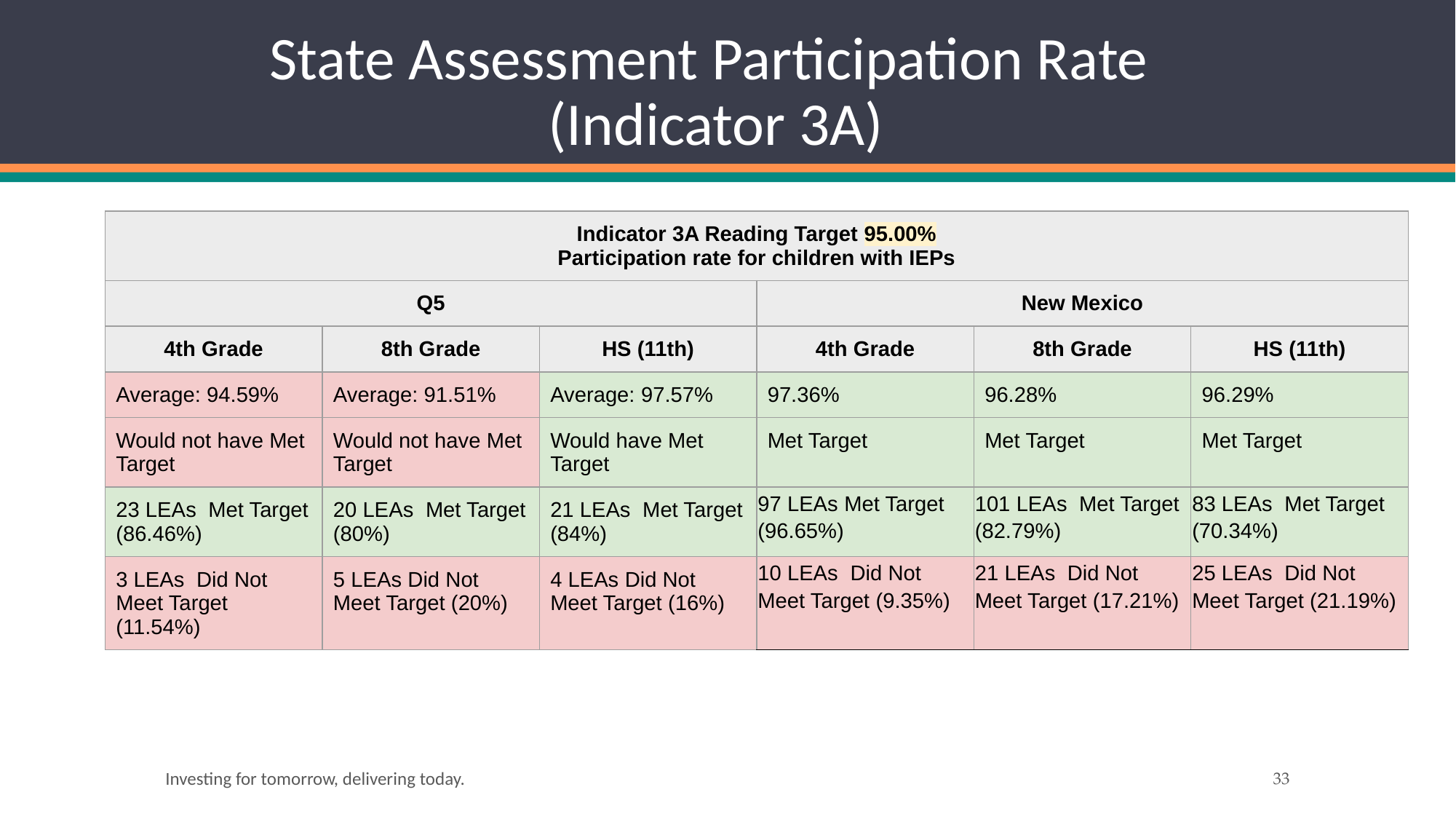

# State Assessment Participation Rate (Indicator 3A)
| Indicator 3A Reading Target 95.00% Participation rate for children with IEPs |  |  |  |  |  |
| --- | --- | --- | --- | --- | --- |
| Q5 |  |  | New Mexico |  |  |
| 4th Grade | 8th Grade | HS (11th) | 4th Grade | 8th Grade | HS (11th) |
| Average: 94.59% | Average: 91.51% | Average: 97.57% | 97.36% | 96.28% | 96.29% |
| Would not have Met Target | Would not have Met Target | Would have Met Target | Met Target | Met Target | Met Target |
| 23 LEAs Met Target (86.46%) | 20 LEAs Met Target (80%) | 21 LEAs Met Target (84%) | 97 LEAs Met Target (96.65%) | 101 LEAs Met Target (82.79%) | 83 LEAs Met Target (70.34%) |
| 3 LEAs Did Not Meet Target (11.54%) | 5 LEAs Did Not Meet Target (20%) | 4 LEAs Did Not Meet Target (16%) | 10 LEAs Did Not Meet Target (9.35%) | 21 LEAs Did Not Meet Target (17.21%) | 25 LEAs Did Not Meet Target (21.19%) |
Investing for tomorrow, delivering today.
33